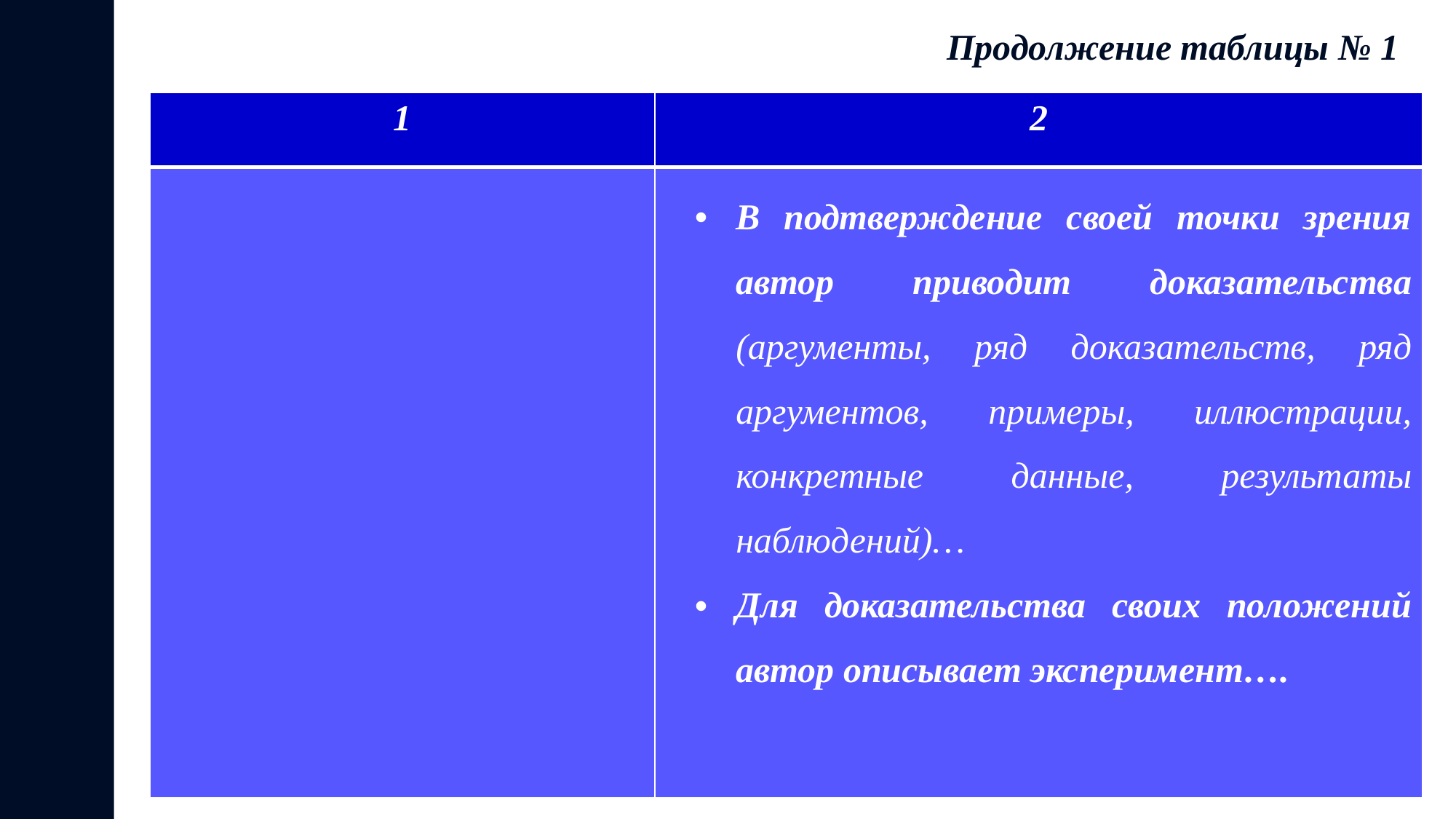

Продолжение таблицы № 1
| 1 | 2 |
| --- | --- |
|  | В подтверждение своей точки зрения автор приводит доказательства (аргументы, ряд доказательств, ряд аргументов, примеры, иллюстрации, конкретные данные, результаты наблюдений)… Для доказательства своих положений автор описывает эксперимент…. |